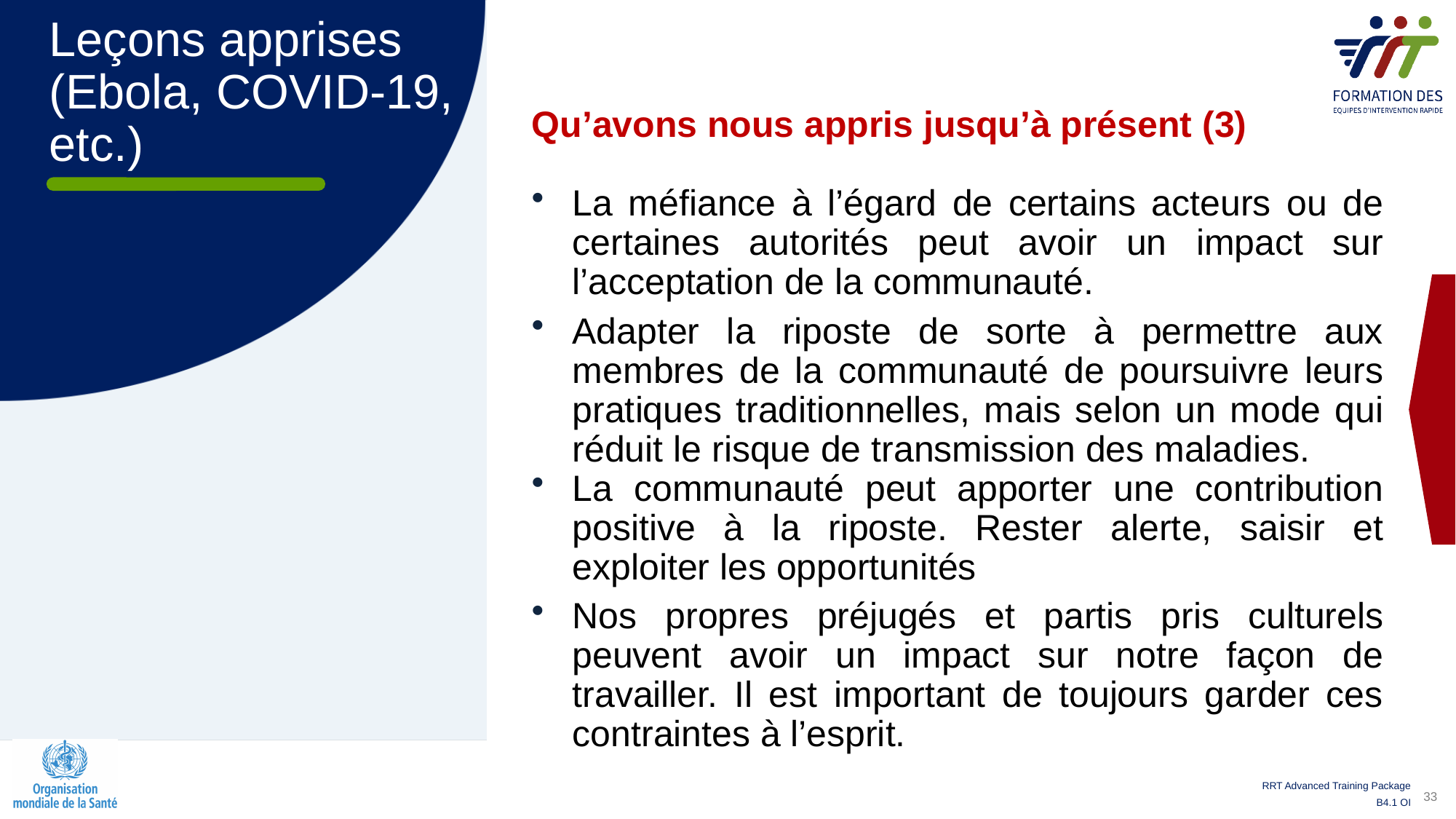

Leçons apprises (Ebola, COVID-19, etc.)
Qu’avons nous appris jusqu’à présent (3)

La méfiance à l’égard de certains acteurs ou de certaines autorités peut avoir un impact sur l’acceptation de la communauté.
Adapter la riposte de sorte à permettre aux membres de la communauté de poursuivre leurs pratiques traditionnelles, mais selon un mode qui réduit le risque de transmission des maladies.
La communauté peut apporter une contribution positive à la riposte. Rester alerte, saisir et exploiter les opportunités
Nos propres préjugés et partis pris culturels peuvent avoir un impact sur notre façon de travailler. Il est important de toujours garder ces contraintes à l’esprit.